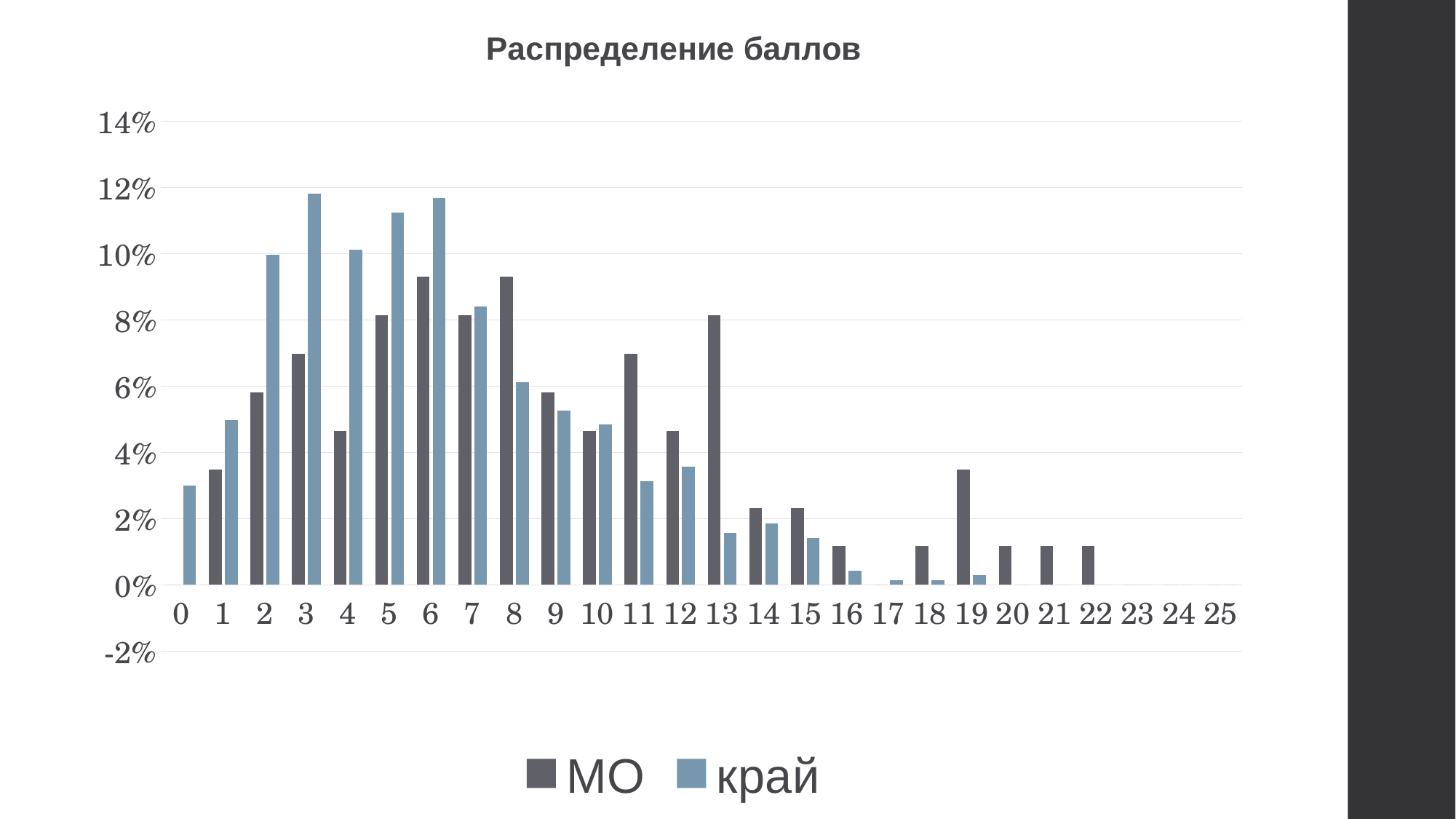

### Chart: Распределение баллов

| Category | МО | край |
|---|---|---|
| 0 | 0.0 | 0.029914529914529916 |
| 1 | 0.03488372093023256 | 0.04985754985754986 |
| 2 | 0.05813953488372093 | 0.09971509971509972 |
| 3 | 0.06976744186046512 | 0.11823361823361823 |
| 4 | 0.046511627906976744 | 0.10113960113960115 |
| 5 | 0.08139534883720931 | 0.11253561253561253 |
| 6 | 0.09302325581395349 | 0.1168091168091168 |
| 7 | 0.08139534883720931 | 0.08404558404558404 |
| 8 | 0.09302325581395349 | 0.06125356125356125 |
| 9 | 0.05813953488372093 | 0.05270655270655271 |
| 10 | 0.046511627906976744 | 0.04843304843304843 |
| 11 | 0.06976744186046512 | 0.03133903133903134 |
| 12 | 0.046511627906976744 | 0.03561253561253561 |
| 13 | 0.08139534883720931 | 0.01566951566951567 |
| 14 | 0.023255813953488372 | 0.018518518518518517 |
| 15 | 0.023255813953488372 | 0.014245014245014245 |
| 16 | 0.011627906976744186 | 0.004273504273504274 |
| 17 | 0.0 | 0.0014245014245014246 |
| 18 | 0.011627906976744186 | 0.0014245014245014246 |
| 19 | 0.03488372093023256 | 0.002849002849002849 |
| 20 | 0.011627906976744186 | 0.0 |
| 21 | 0.011627906976744186 | 0.0 |
| 22 | 0.011627906976744186 | 0.0 |
| 23 | 0.0 | 0.0 |
| 24 | 0.0 | 0.0 |
| 25 | 0.0 | 0.0 |